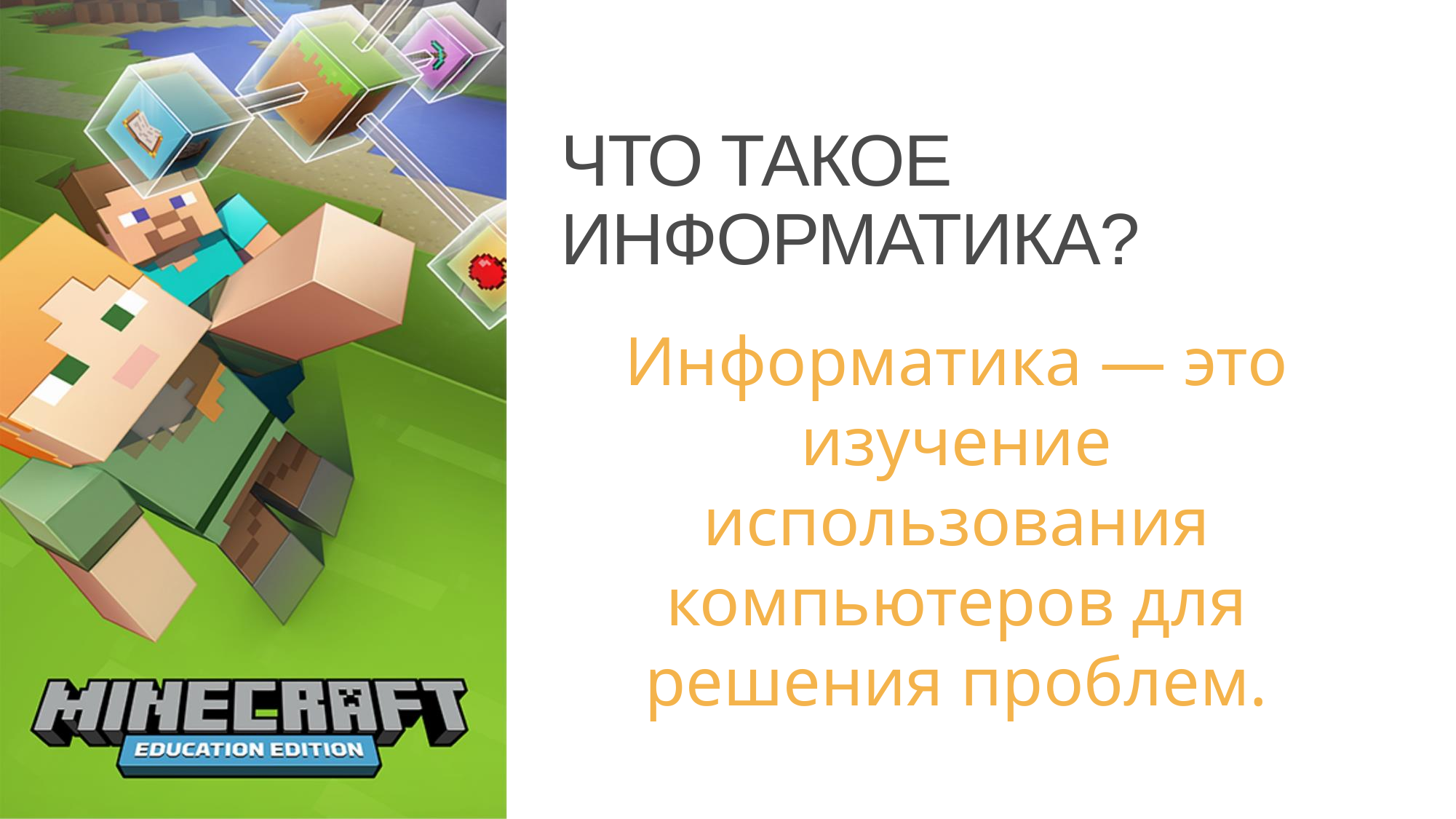

# Что такое информатика?
Информатика — это изучение использования компьютеров для решения проблем.